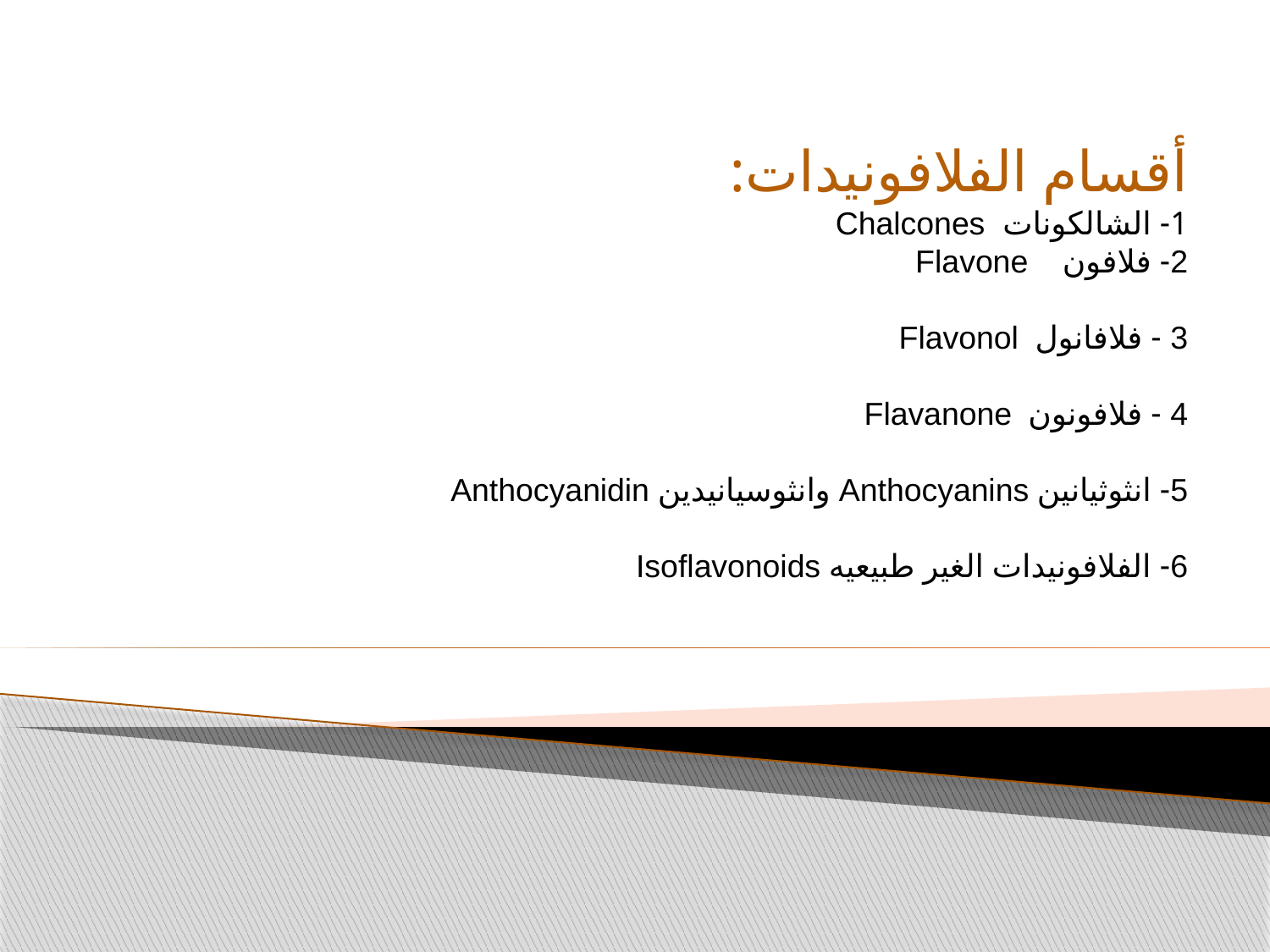

أقسام الفلافونيدات:
1- الشالكوناتChalcones
2- فلافون  Flavone
 3- فلافانول  Flavonol
 4- فلافونون  Flavanone
5- انثوثيانين Anthocyanins وانثوسيانيدين Anthocyanidin
6- الفلافونيدات الغير طبيعيه Isoflavonoids